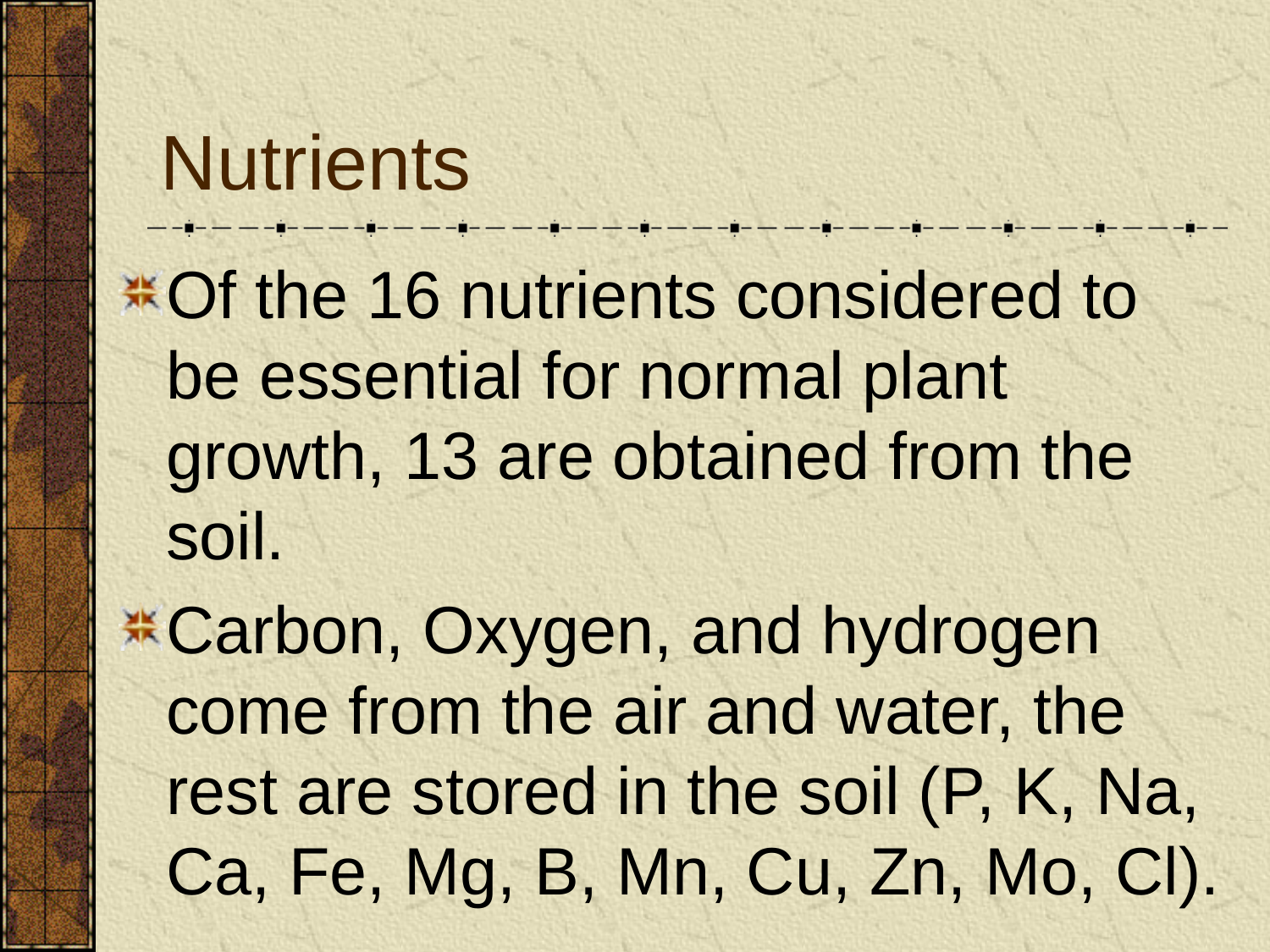

# Nutrients
Of the 16 nutrients considered to be essential for normal plant growth, 13 are obtained from the soil.
Carbon, Oxygen, and hydrogen come from the air and water, the rest are stored in the soil (P, K, Na, Ca, Fe, Mg, B, Mn, Cu, Zn, Mo, Cl).